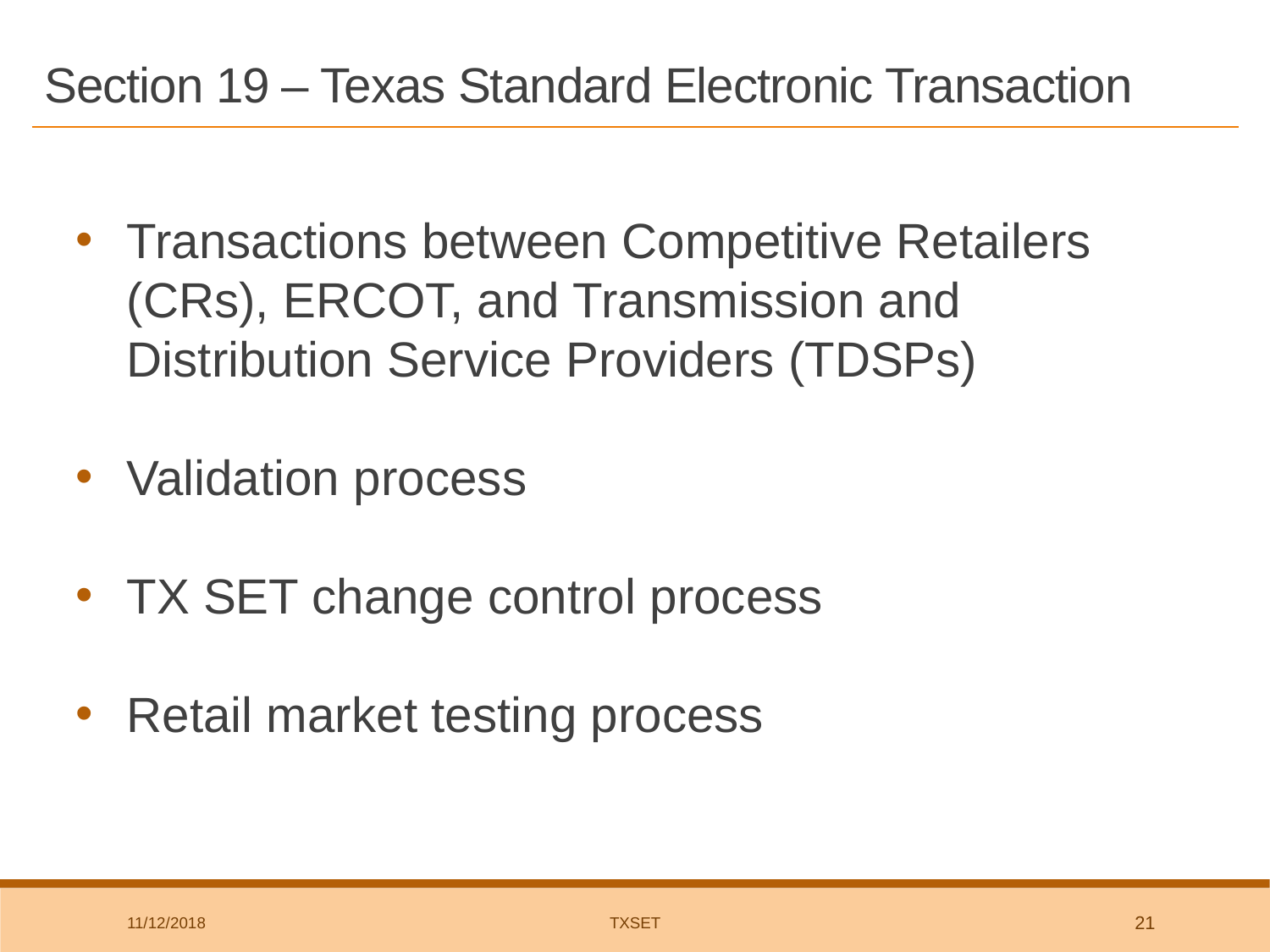

# Section 19 – Texas Standard Electronic Transaction
Transactions between Competitive Retailers (CRs), ERCOT, and Transmission and Distribution Service Providers (TDSPs)

Validation process

TX SET change control process

Retail market testing process
11/12/2018
TxSET
21